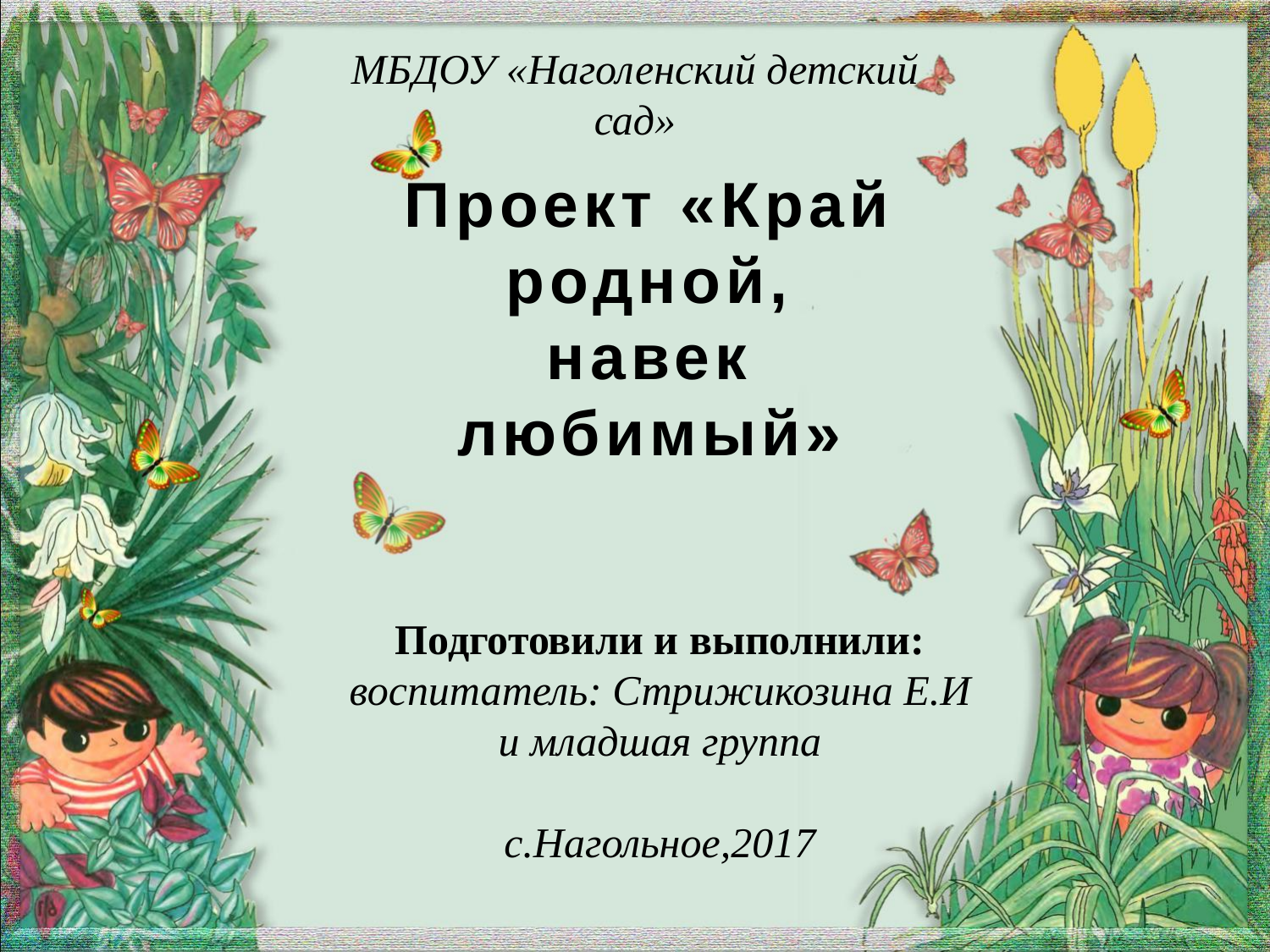

МБДОУ «Наголенский детский сад»
# Проект «Край родной, навек любимый»
Подготовили и выполнили:
 воспитатель: Стрижикозина Е.И
и младшая группа

с.Нагольное,2017